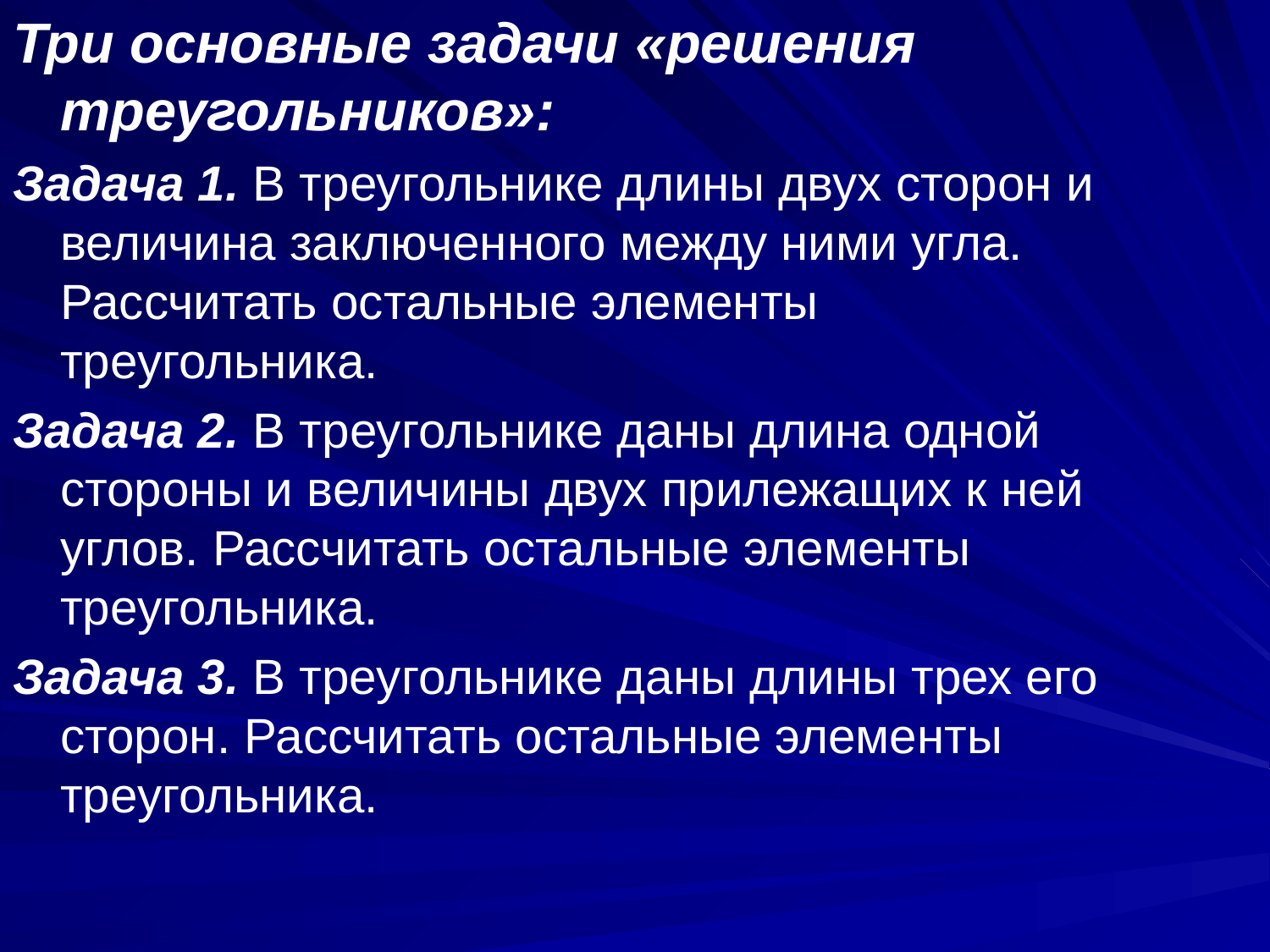

Три основные задачи «решения треугольников»:
Задача 1. В треугольнике длины двух сторон и величина заключенного между ними угла. Рассчитать остальные элементы треугольника.
Задача 2. В треугольнике даны длина одной стороны и величины двух прилежащих к ней углов. Рассчитать остальные элементы треугольника.
Задача 3. В треугольнике даны длины трех его сторон. Рассчитать остальные элементы треугольника.